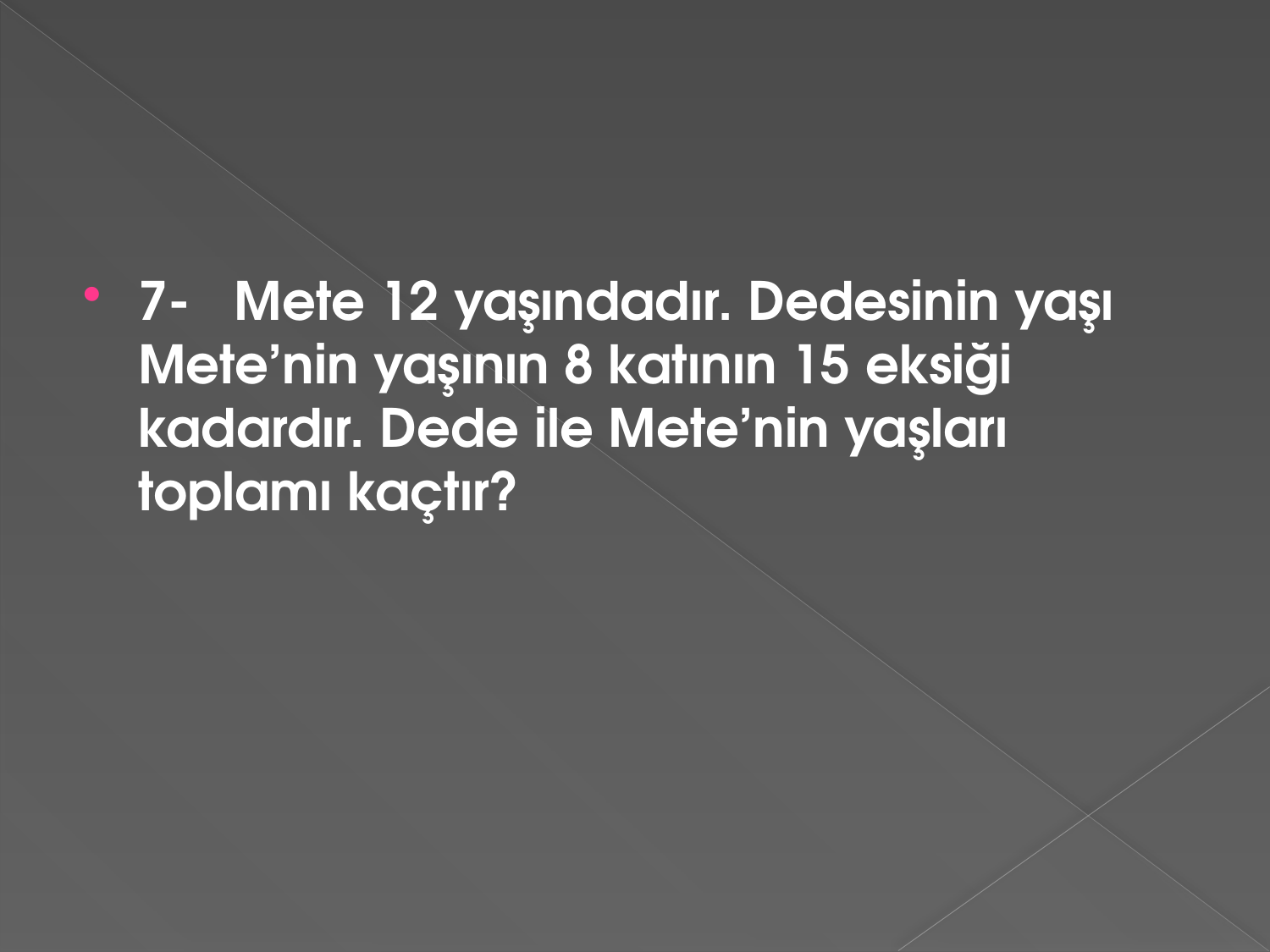

#
7-   Mete 12 yaşındadır. Dedesinin yaşı Mete’nin yaşının 8 katının 15 eksiği kadardır. Dede ile Mete’nin yaşları  toplamı kaçtır?